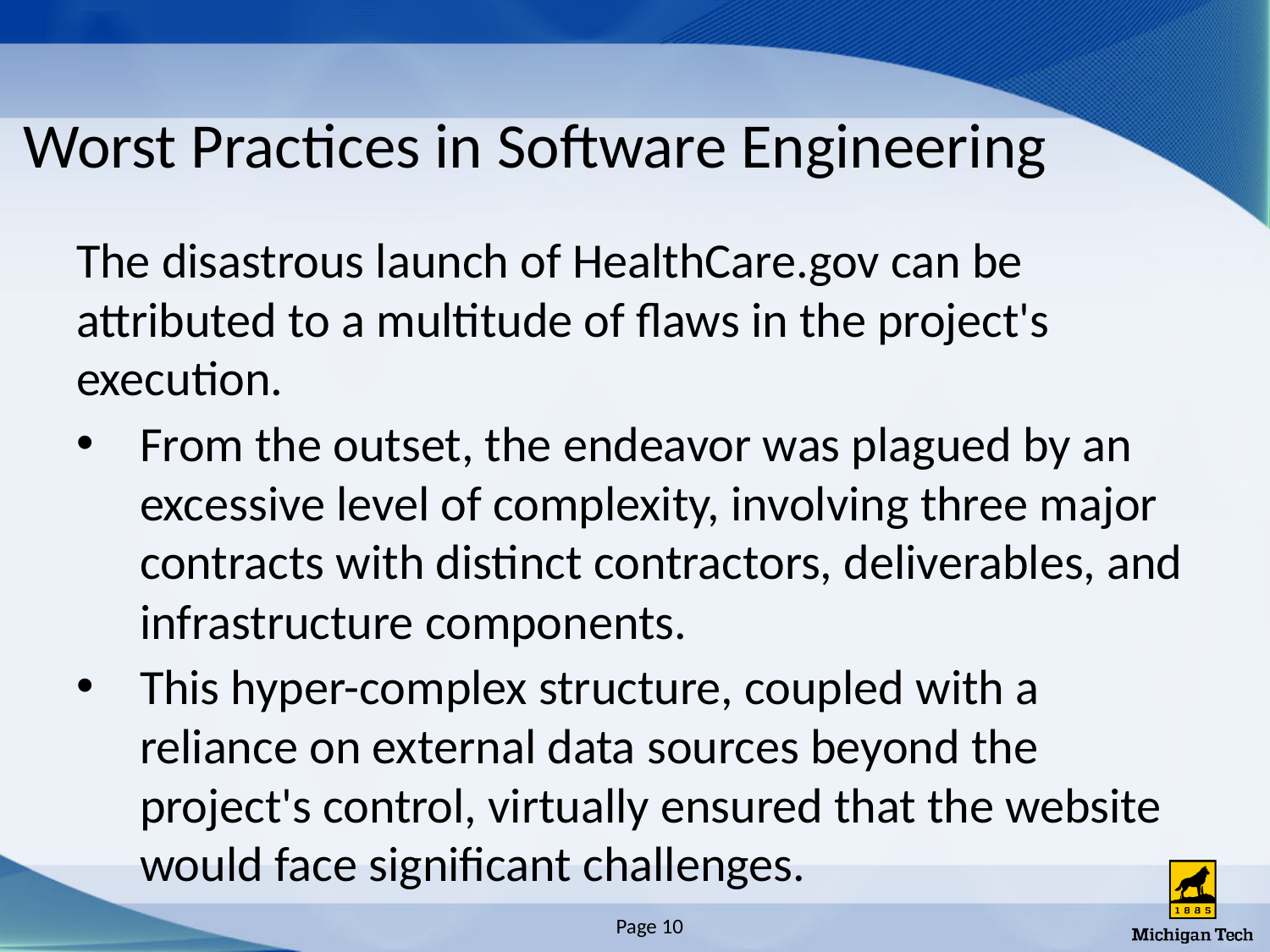

# Worst Practices in Software Engineering
The disastrous launch of HealthCare.gov can be attributed to a multitude of flaws in the project's execution.
From the outset, the endeavor was plagued by an excessive level of complexity, involving three major contracts with distinct contractors, deliverables, and infrastructure components.
This hyper-complex structure, coupled with a reliance on external data sources beyond the project's control, virtually ensured that the website would face significant challenges.